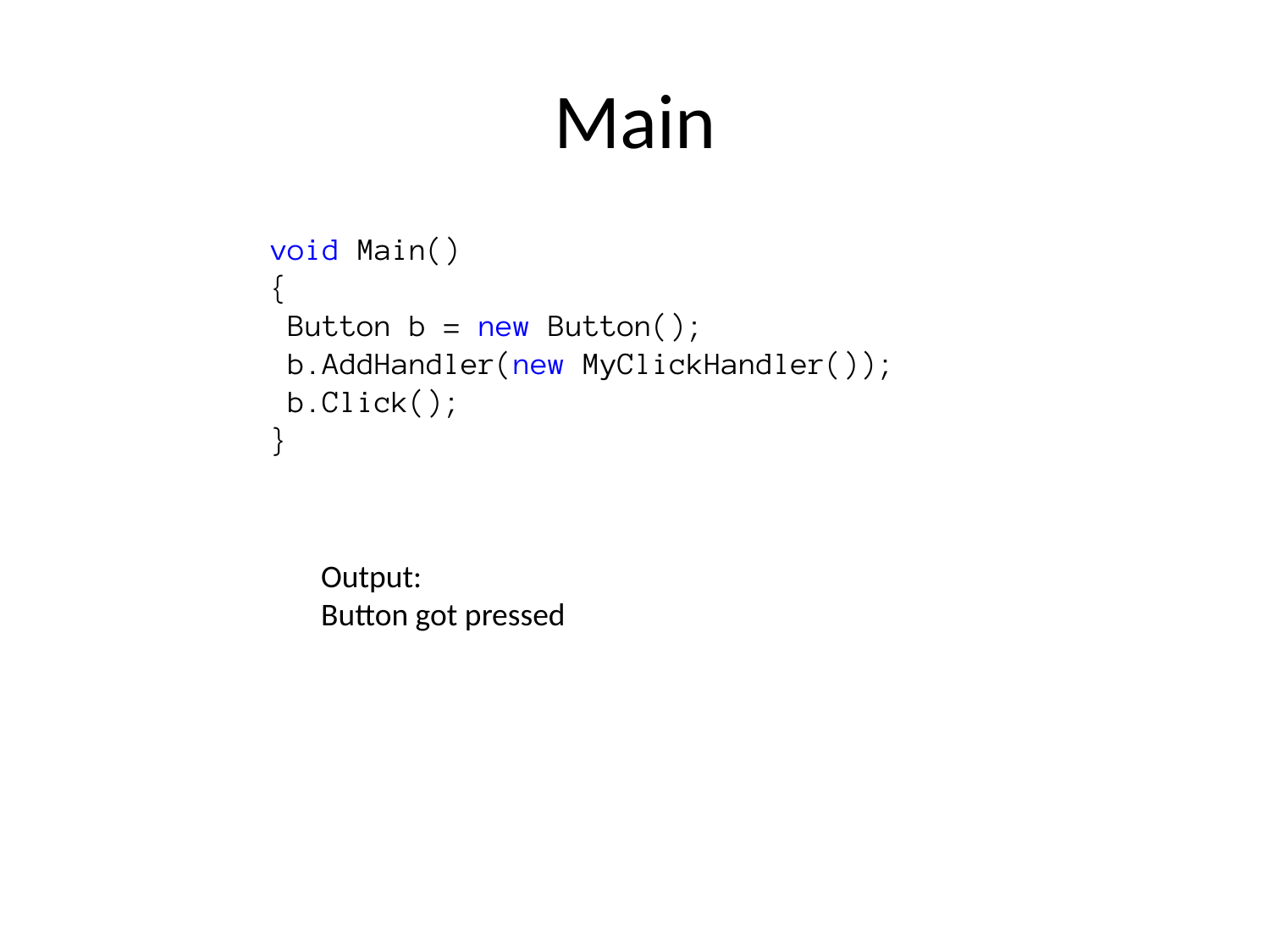

# Main
void Main()
{
 Button b = new Button();
 b.AddHandler(new MyClickHandler());
 b.Click();
}
Output:
Button got pressed